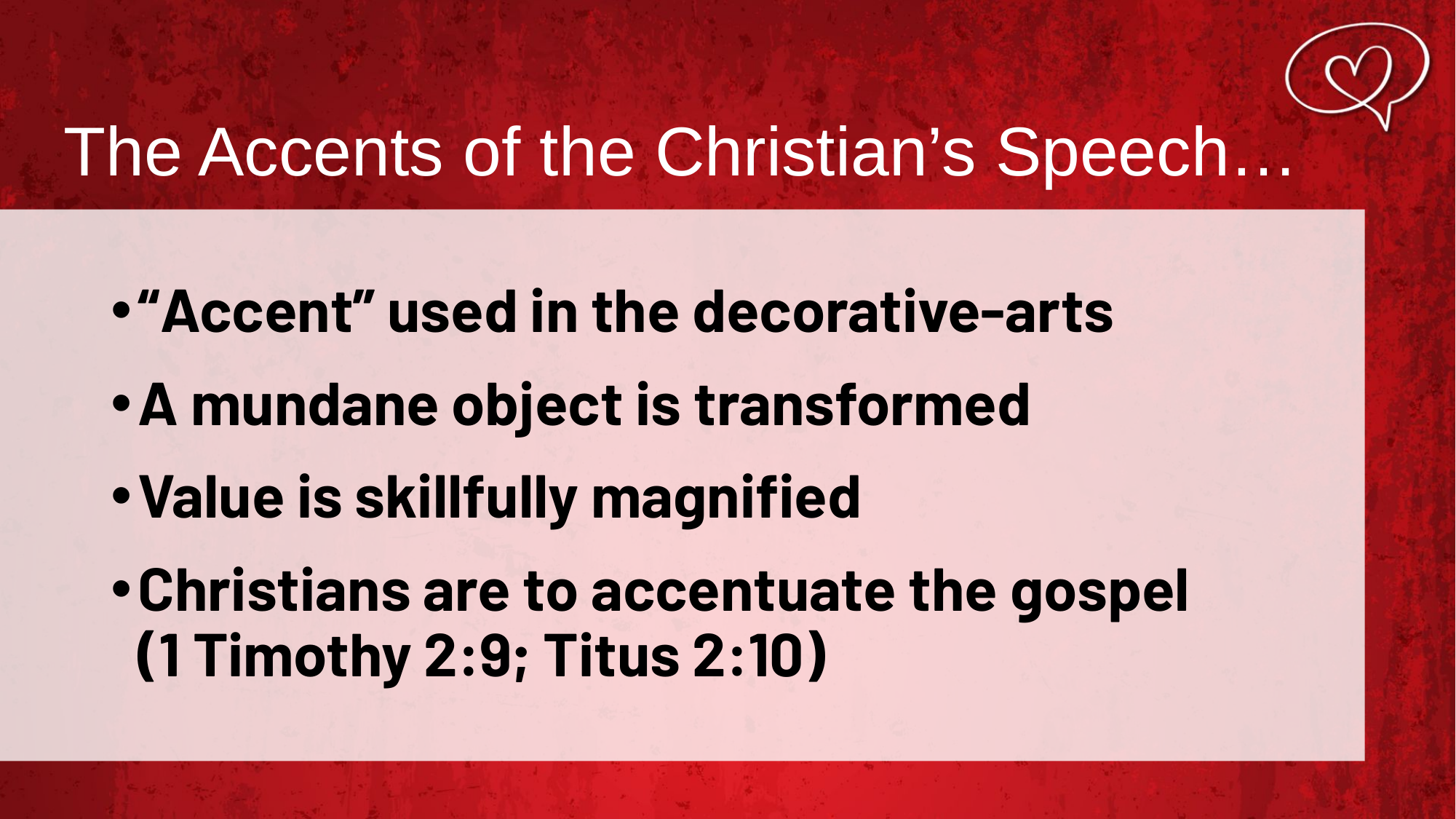

# The Accents of the Christian’s Speech…
“Accent” used in the decorative-arts
A mundane object is transformed
Value is skillfully magnified
Christians are to accentuate the gospel
(1 Timothy 2:9; Titus 2:10)